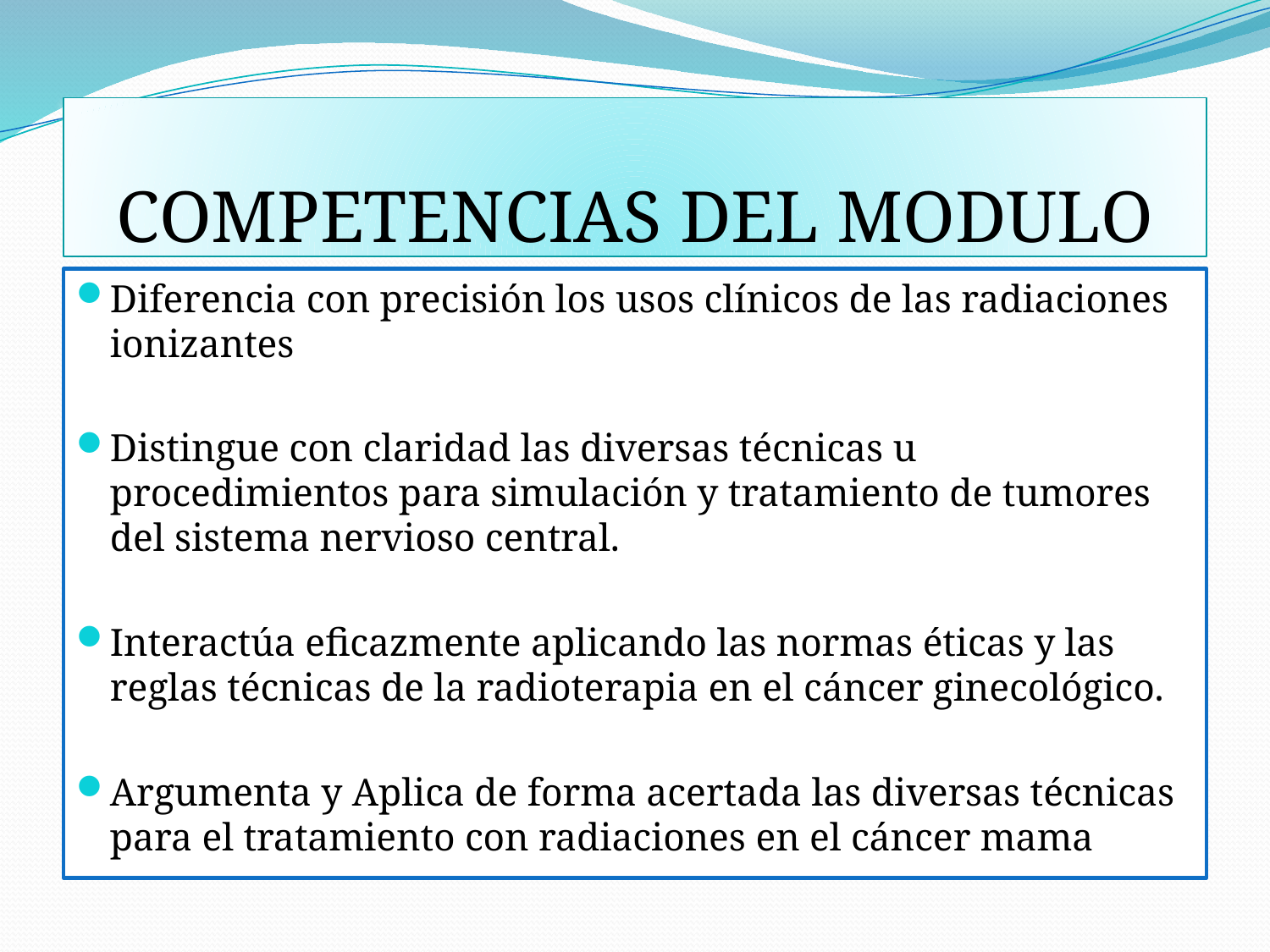

# COMPETENCIAS DEL MODULO
Diferencia con precisión los usos clínicos de las radiaciones ionizantes

Distingue con claridad las diversas técnicas u procedimientos para simulación y tratamiento de tumores del sistema nervioso central.

Interactúa eficazmente aplicando las normas éticas y las reglas técnicas de la radioterapia en el cáncer ginecológico.

Argumenta y Aplica de forma acertada las diversas técnicas para el tratamiento con radiaciones en el cáncer mama